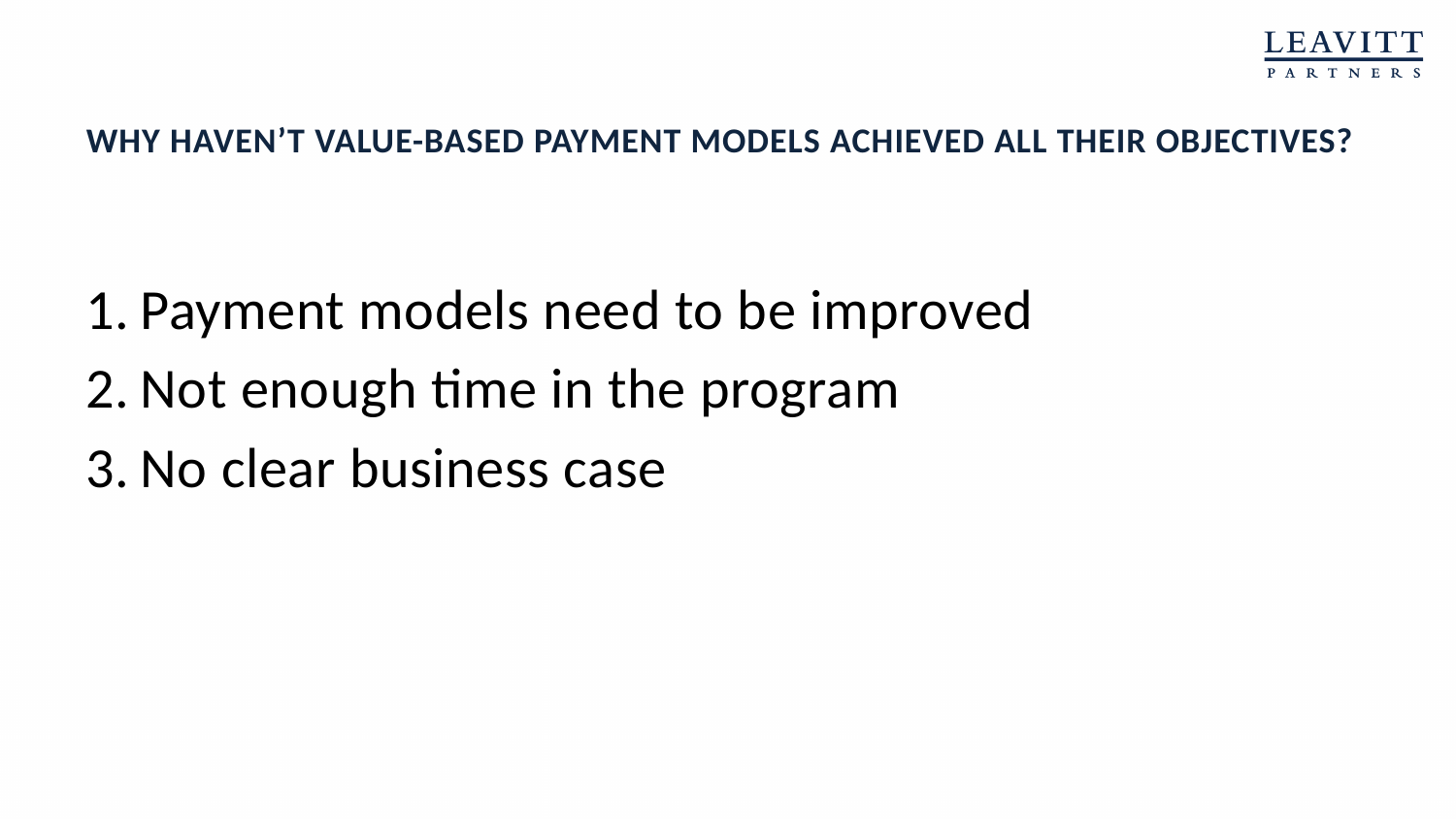

# Why Haven’t Value-Based Payment Models Achieved All Their Objectives?

Payment models need to be improved
Not enough time in the program
No clear business case